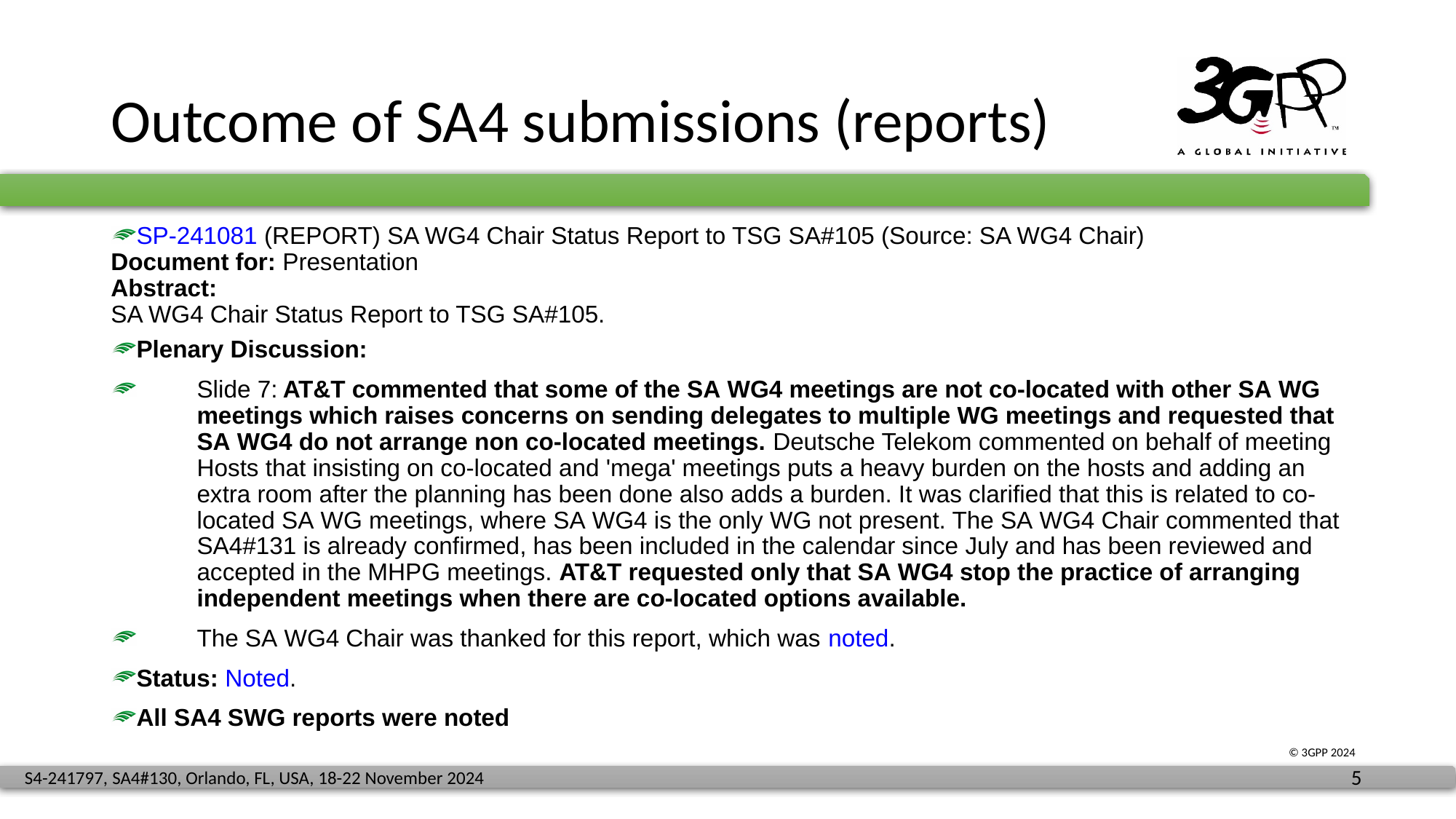

# Outcome of SA4 submissions (reports)
SP-241081 (REPORT) SA WG4 Chair Status Report to TSG SA#105 (Source: SA WG4 Chair)
Document for: Presentation
Abstract:
SA WG4 Chair Status Report to TSG SA#105.
Plenary Discussion:
Slide 7:	AT&T commented that some of the SA WG4 meetings are not co-located with other SA WG meetings which raises concerns on sending delegates to multiple WG meetings and requested that SA WG4 do not arrange non co-located meetings. Deutsche Telekom commented on behalf of meeting Hosts that insisting on co-located and 'mega' meetings puts a heavy burden on the hosts and adding an extra room after the planning has been done also adds a burden. It was clarified that this is related to co-located SA WG meetings, where SA WG4 is the only WG not present. The SA WG4 Chair commented that SA4#131 is already confirmed, has been included in the calendar since July and has been reviewed and accepted in the MHPG meetings. AT&T requested only that SA WG4 stop the practice of arranging independent meetings when there are co-located options available.
The SA WG4 Chair was thanked for this report, which was noted.
Status: Noted.
All SA4 SWG reports were noted